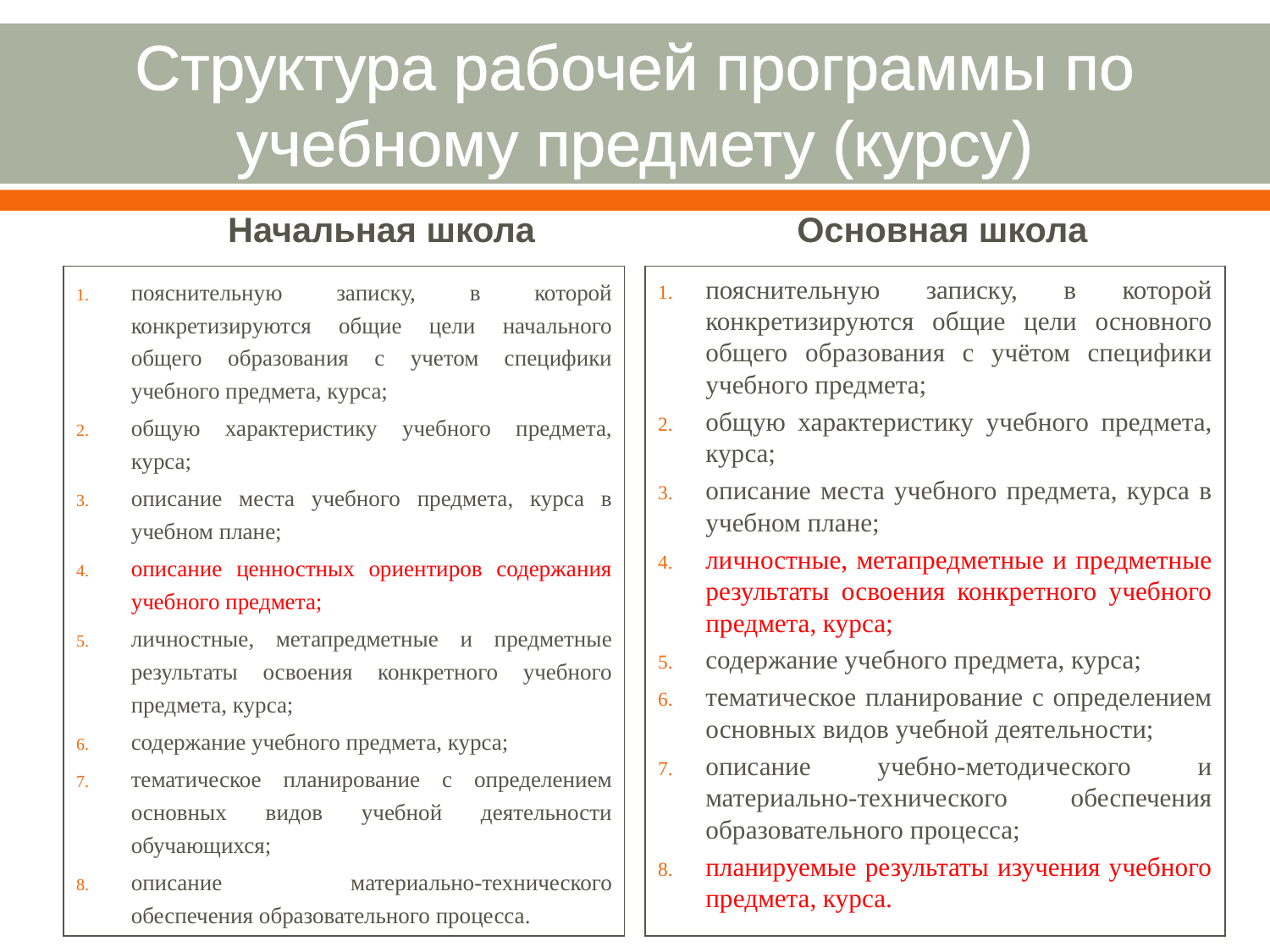

# Структура рабочей программы по учебному предмету (курсу)
Начальная школа
Основная школа
пояснительную записку, в которой конкретизируются общие цели начального общего образования с учетом специфики учебного предмета, курса;
общую характеристику учебного предмета, курса;
описание места учебного предмета, курса в учебном плане;
описание ценностных ориентиров содержания учебного предмета;
личностные, метапредметные и предметные результаты освоения конкретного учебного предмета, курса;
содержание учебного предмета, курса;
тематическое планирование с определением основных видов учебной деятельности обучающихся;
описание материально-технического обеспечения образовательного процесса.

пояснительную записку, в которой конкретизируются общие цели основного общего образования с учётом специфики учебного предмета;
общую характеристику учебного предмета, курса;
описание места учебного предмета, курса в учебном плане;
личностные, метапредметные и предметные результаты освоения конкретного учебного предмета, курса;
содержание учебного предмета, курса;
тематическое планирование с определением основных видов учебной деятельности;
описание учебно-методического и материально-технического обеспечения образовательного процесса;
планируемые результаты изучения учебного предмета, курса.